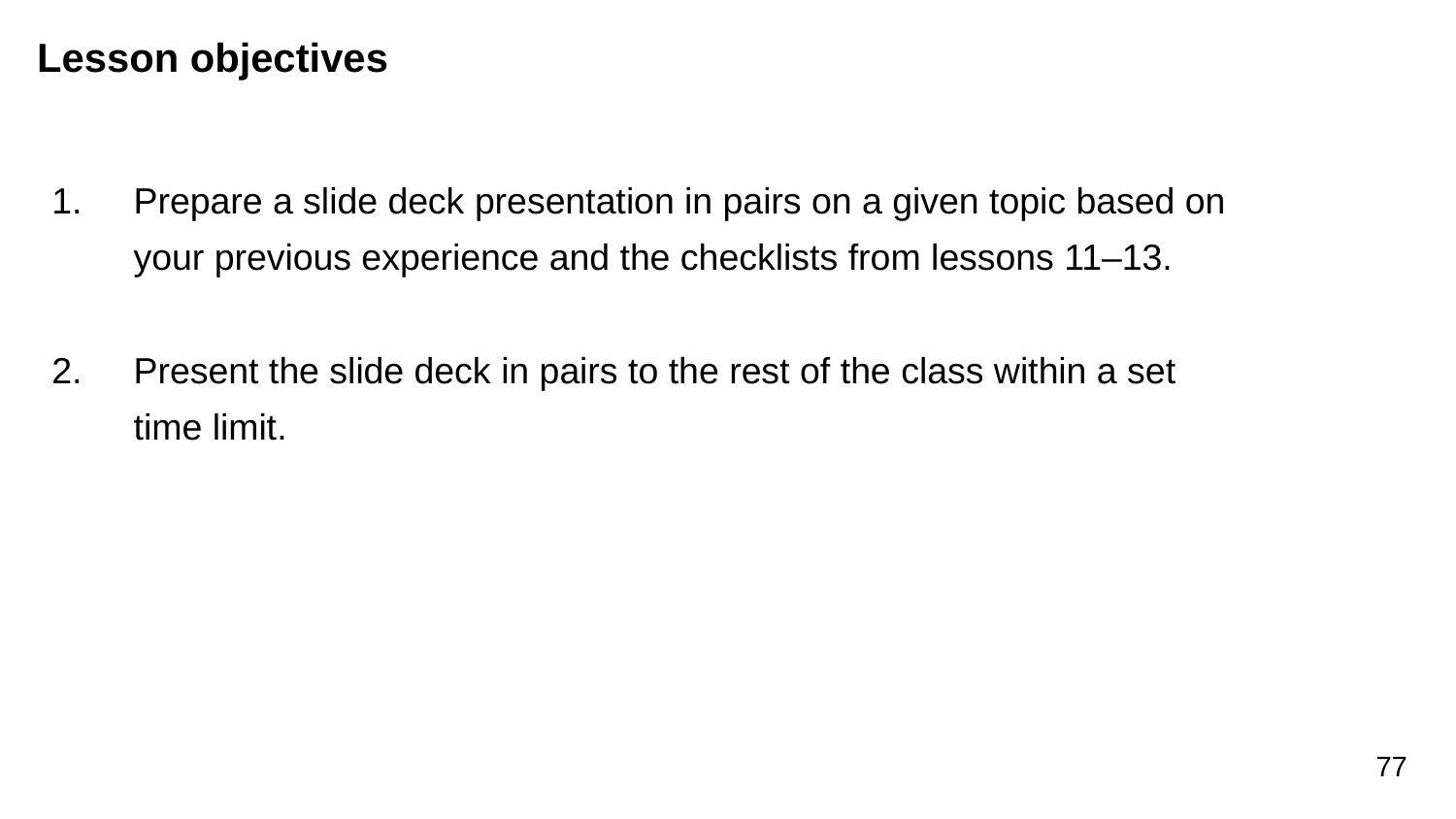

# Lesson objectives
Prepare a slide deck presentation in pairs on a given topic based on your previous experience and the checklists from lessons 11–13.

Present the slide deck in pairs to the rest of the class within a set time limit.

77